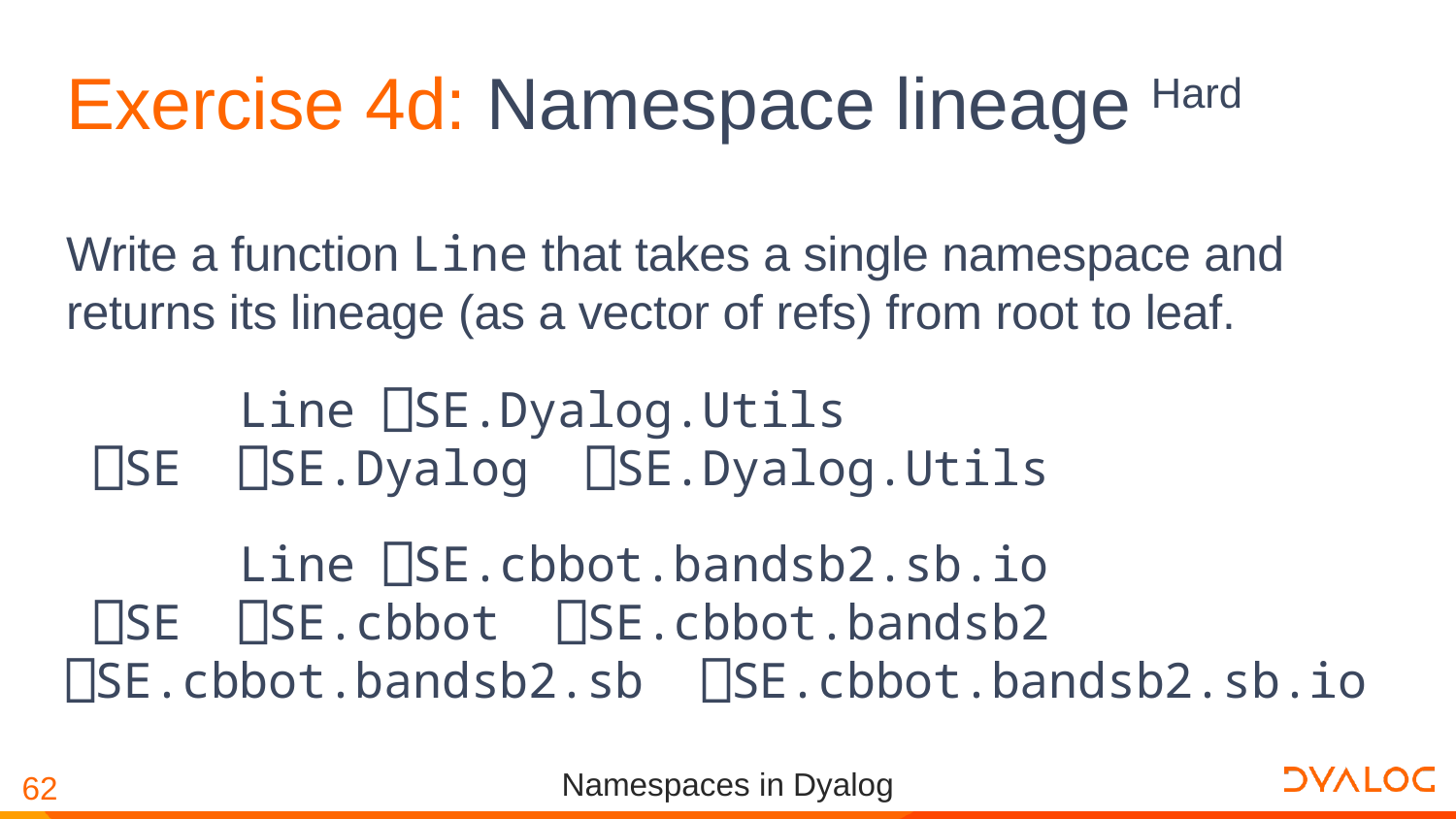

# Exercise 4d: Namespace lineage Hard
Write a function Line that takes a single namespace and returns its lineage (as a vector of refs) from root to leaf.

      Line ⎕SE.Dyalog.Utils
 ⎕SE  ⎕SE.Dyalog  ⎕SE.Dyalog.Utils

      Line ⎕SE.cbbot.bandsb2.sb.io
 ⎕SE  ⎕SE.cbbot  ⎕SE.cbbot.bandsb2  ⎕SE.cbbot.bandsb2.sb  ⎕SE.cbbot.bandsb2.sb.io